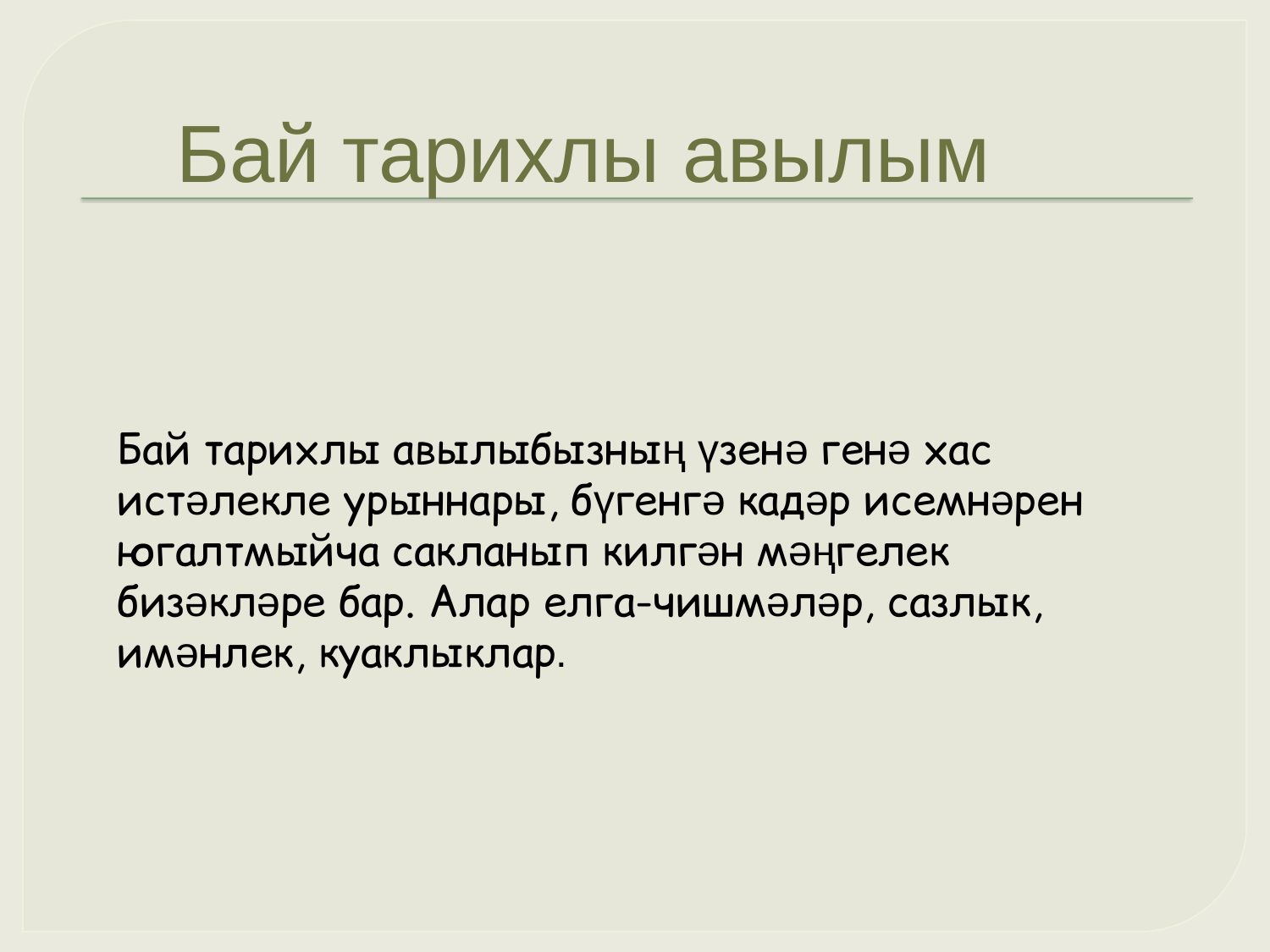

# Бай тарихлы авылым
Бай тарихлы авылыбызның үзенә генә хас истәлекле урыннары, бүгенгә кадәр исемнәрен югалтмыйча сакланып килгән мәңгелек бизәкләре бар. Алар елга-чишмәләр, сазлык, имәнлек, куаклыклар.